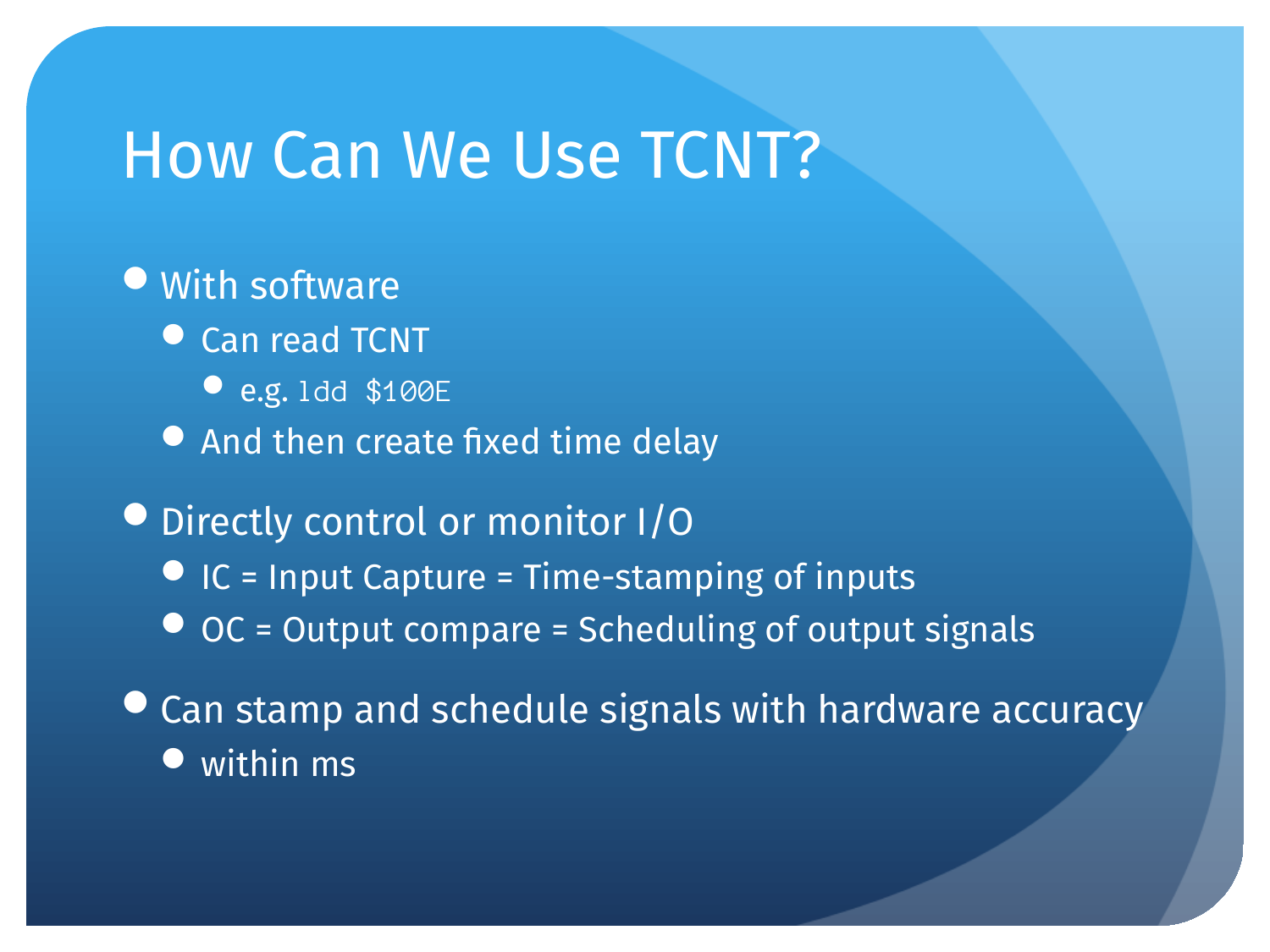

# How Can We Use TCNT?
With software
Can read TCNT
e.g. ldd $100E
And then create fixed time delay
Directly control or monitor I/O
IC = Input Capture = Time-stamping of inputs
OC = Output compare = Scheduling of output signals
Can stamp and schedule signals with hardware accuracy
within ms